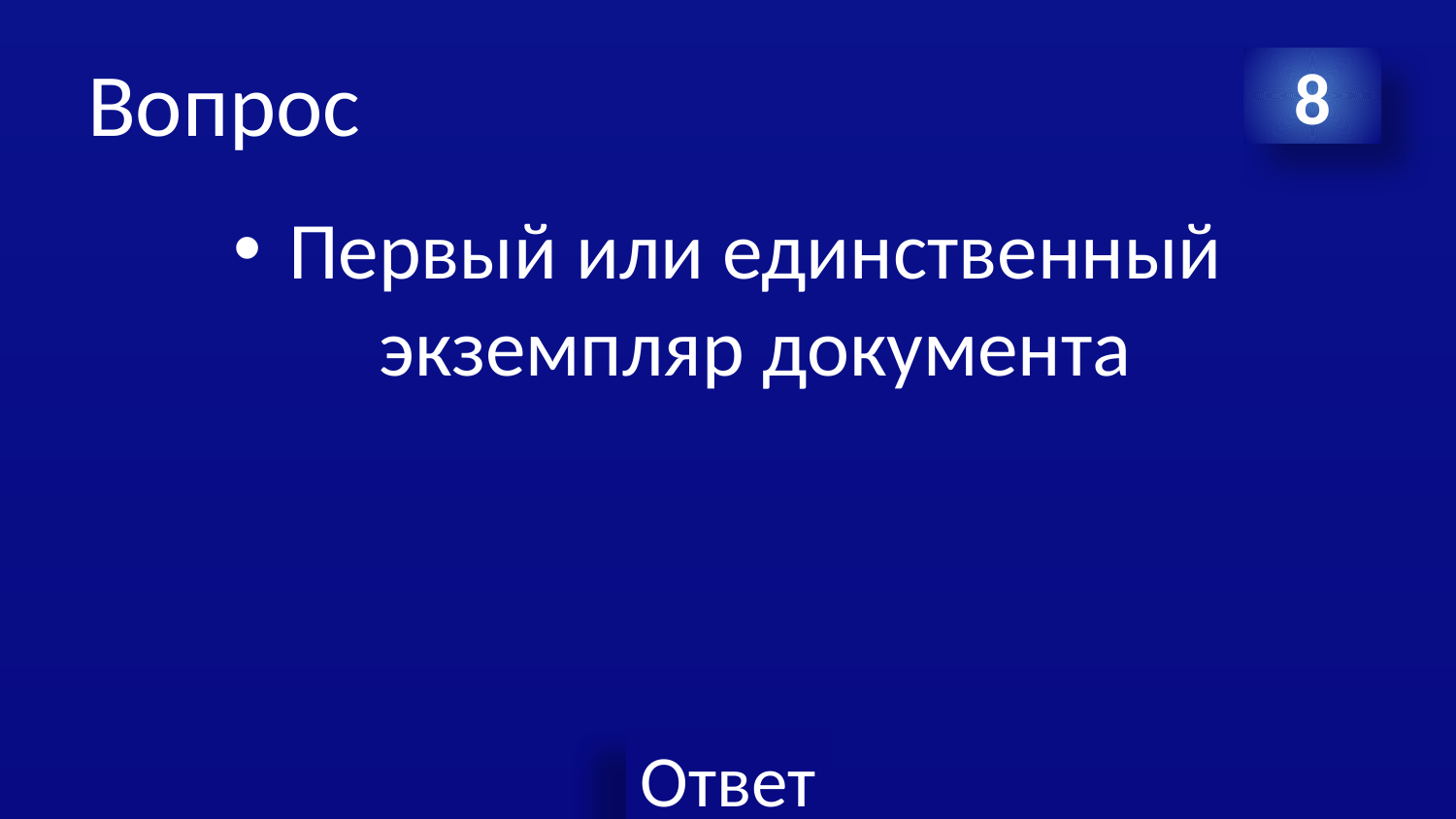

# Вопрос
8
Первый или единственный экземпляр документа